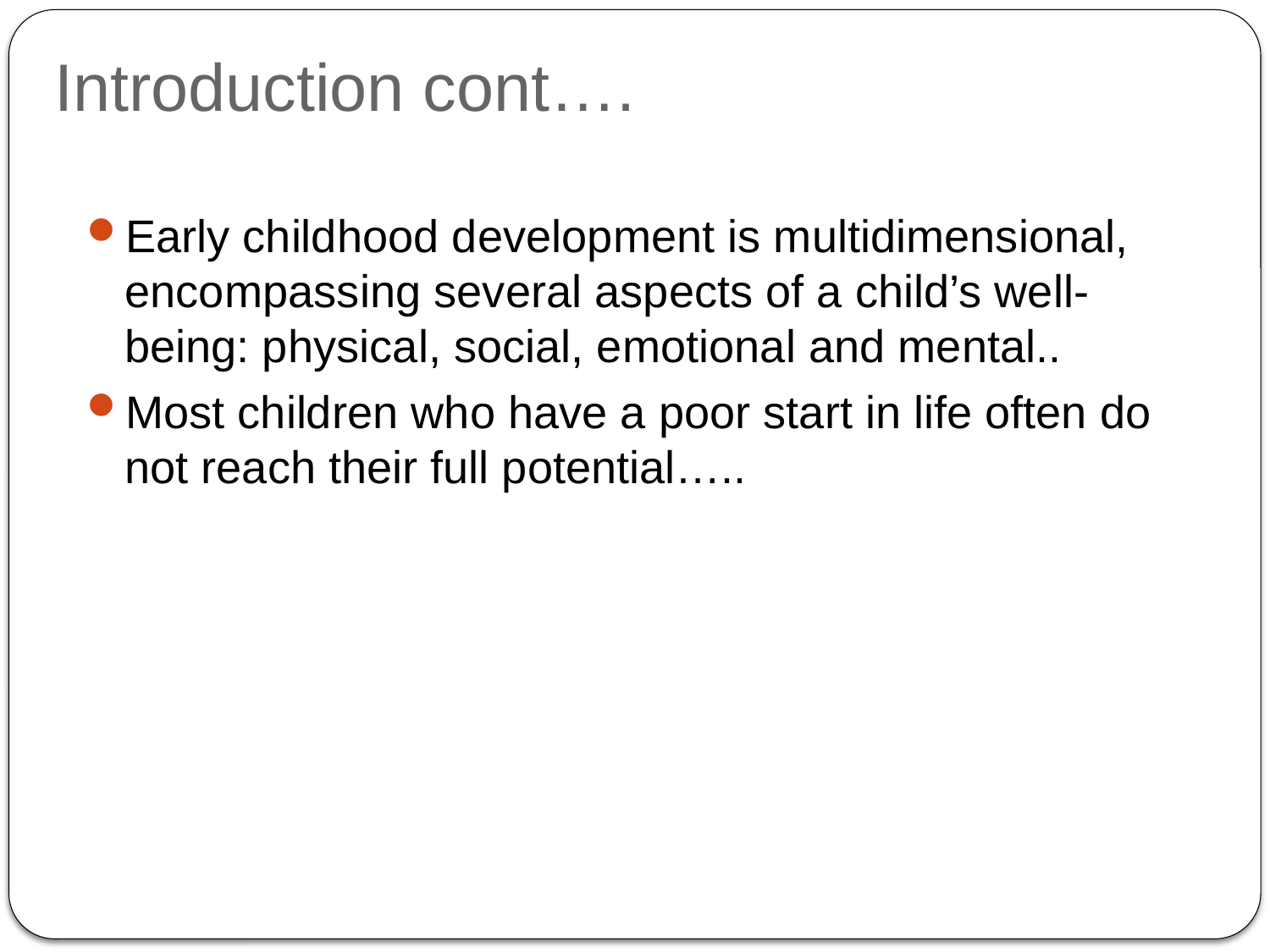

# Introduction cont….
Early childhood development is multidimensional, encompassing several aspects of a child’s well-being: physical, social, emotional and mental..
Most children who have a poor start in life often do not reach their full potential…..